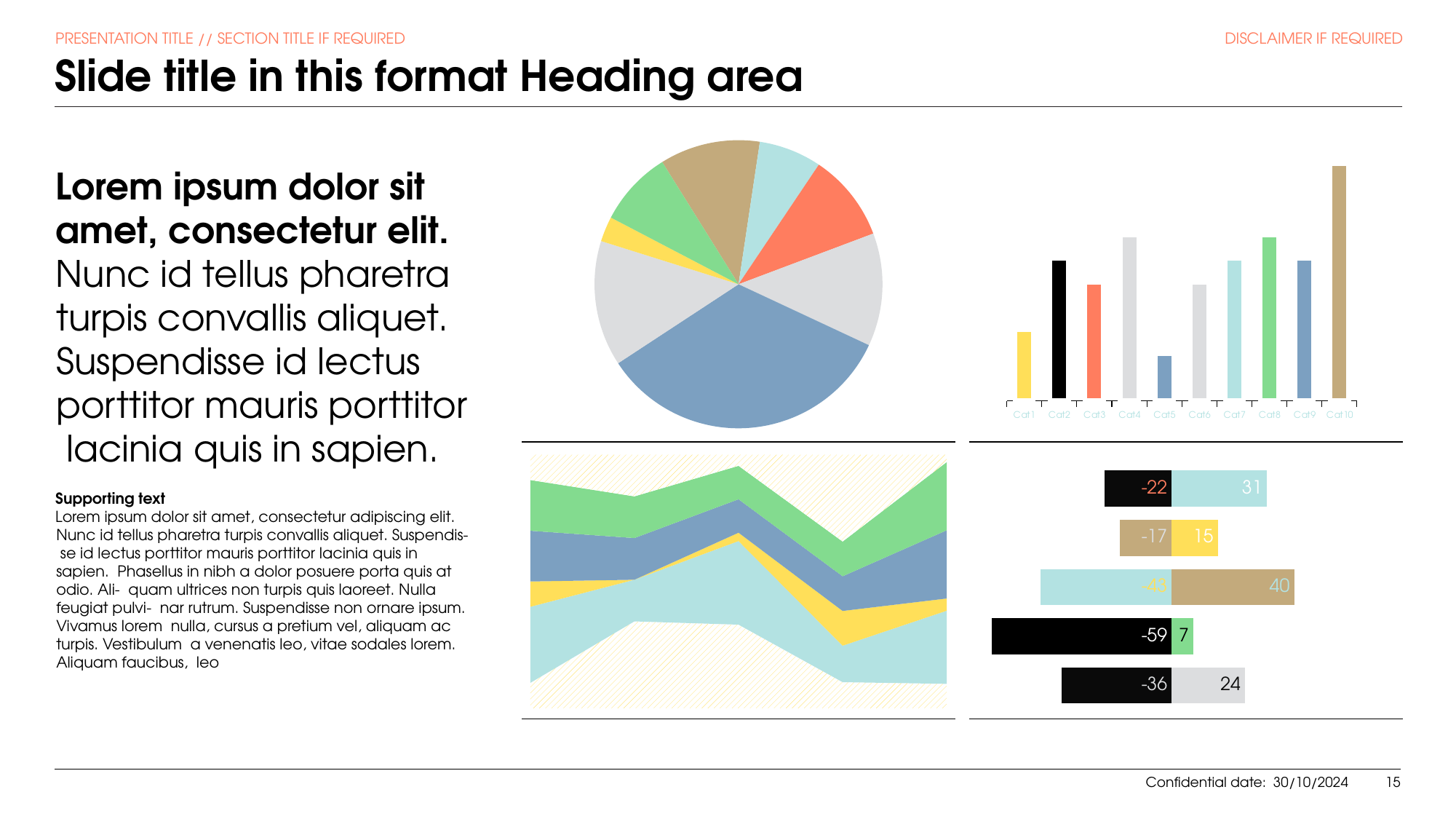

PRESENTATION TITLE // SECTION TITLE IF REQUIRED

DISCLAIMER IF REQUIRED
# Slide title in this format Heading area

### Chart

| Category | Series 1 |
|---|---|
| Cat1 | 3.0 |
| Cat2 | 6.0 |
| Cat3 | 5.0 |
| Cat4 | 7.0 |
| Cat5 | 2.0 |
| Cat6 | 5.0 |
| Cat7 | 6.0 |
| Cat8 | 7.0 |
| Cat9 | 6.0 |
| Cat10 | 10.0 |

### Chart

| Category | Series 1 |
|---|---|
| Category 1 | 4.0 |
| Category 2 | 2.5 |
| Category 3 | 3.5 |
| Category 4 | 4.5 |
| Category 1 | 12.0 |
| Category 2 | 5.0 |
| Category 3 | 1.0 |
| Category 4 | 3.0 |
Lorem ipsum dolor sit  amet, consectetur elit.
Nunc id tellus pharetra  turpis convallis aliquet.  Suspendisse id lectus  porttitor mauris porttitor  lacinia quis in sapien.

### Chart

| Category | Series 1 | Series 2 | Series 3 | Series 4 | Series 5 | Series 6 |
|---|---|---|---|---|---|---|
| one | 1.0 | 3.0 | 1.0 | 2.0 | 2.0 | 1.0 |
| two | 25.0 | 12.0 | 0.0 | 12.0 | 12.0 | 12.0 |
| three | 30.0 | 30.0 | 3.0 | 12.0 | 12.0 | 4.0 |
| four | 15.0 | 21.0 | 20.0 | 20.0 | 20.0 | 50.0 |
| five | 10.0 | 30.0 | 5.0 | 28.0 | 28.0 | 3.0 |

### Chart

| Category | Series 1 | Series 2 |
|---|---|---|
| Category 1 | 24.0 | -36.0 |
| Category 2 | 7.0 | -59.0 |
| Category 3 | 40.0 | -43.0 |
| Category 4 | 15.0 | -17.0 |
| Category 5 | 31.0 | -22.0 |
Supporting text
Lorem ipsum dolor sit amet, consectetur adipiscing elit.  Nunc id tellus pharetra turpis convallis aliquet. Suspendis-  se id lectus porttitor mauris porttitor lacinia quis in sapien.  Phasellus in nibh a dolor posuere porta quis at odio. Ali-  quam ultrices non turpis quis laoreet. Nulla feugiat pulvi-  nar rutrum. Suspendisse non ornare ipsum. Vivamus lorem  nulla, cursus a pretium vel, aliquam ac turpis. Vestibulum  a venenatis leo, vitae sodales lorem. Aliquam faucibus,  leo
15
Confidential date:
30/10/2024